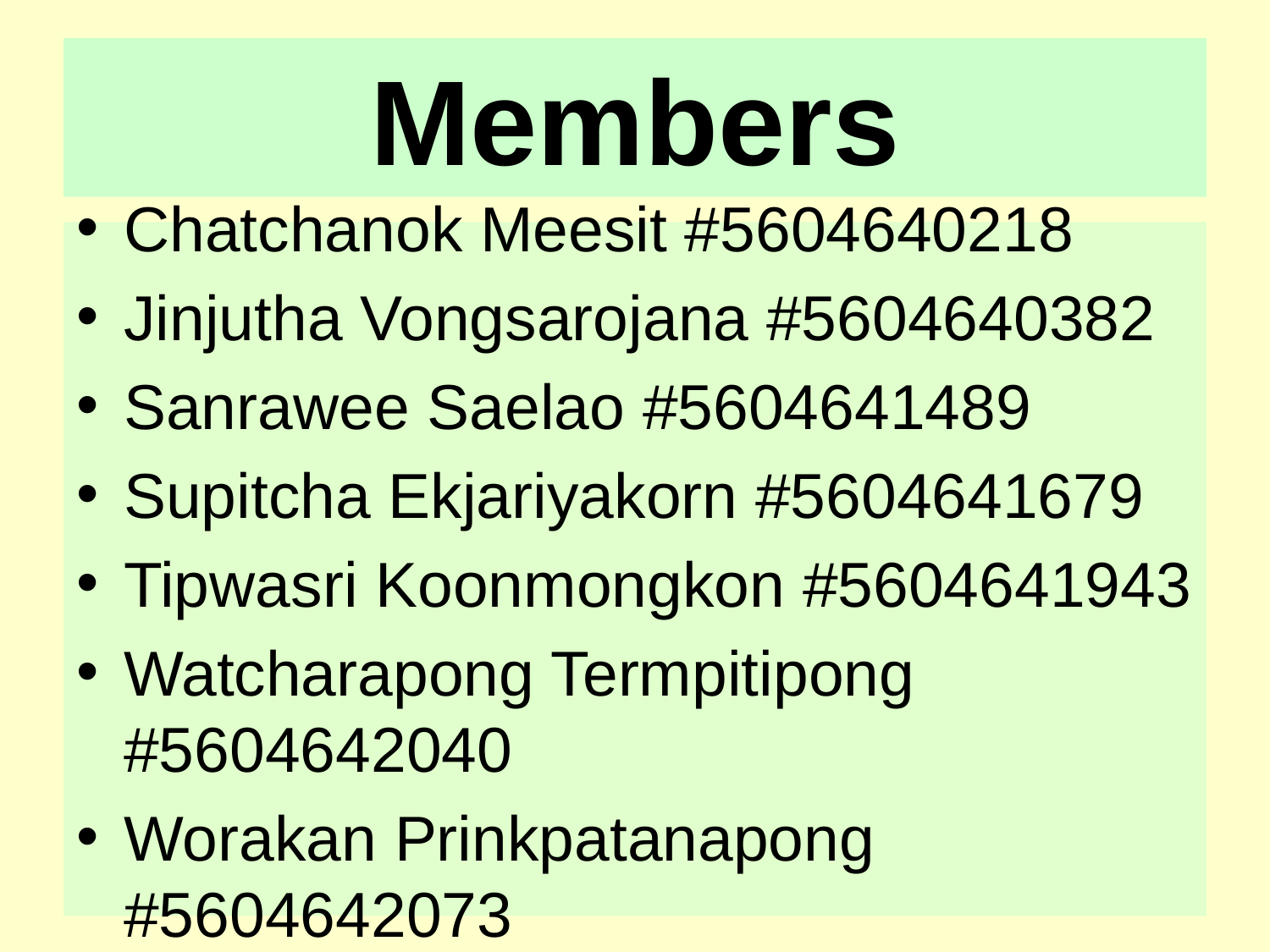

# Members
Chatchanok Meesit #5604640218
Jinjutha Vongsarojana #5604640382
Sanrawee Saelao #5604641489
Supitcha Ekjariyakorn #5604641679
Tipwasri Koonmongkon #5604641943
Watcharapong Termpitipong #5604642040
Worakan Prinkpatanapong #5604642073